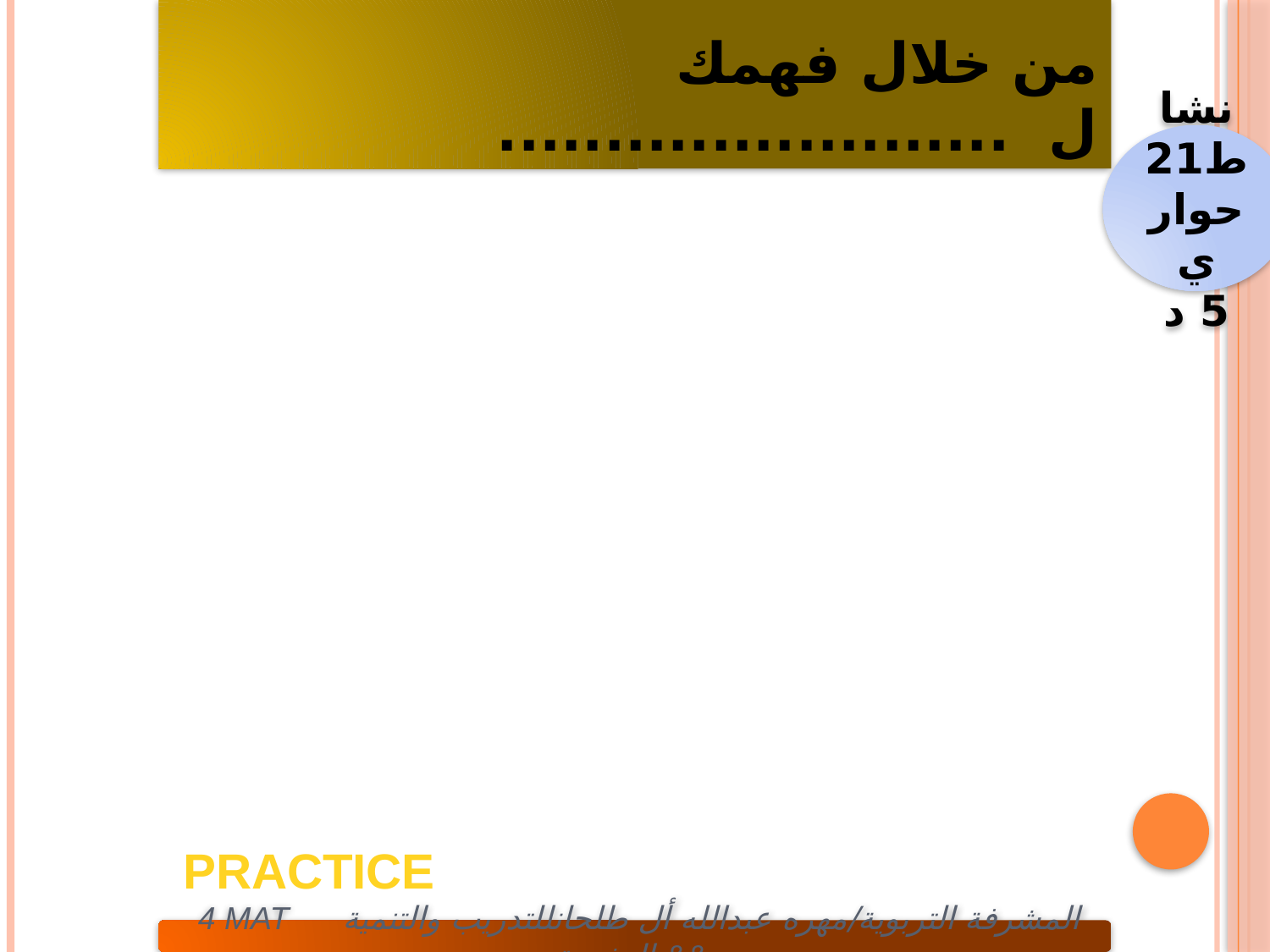

من خلال فهمك ل  ........................
نشاط21 حواري
5 د
practice
 4 MAT      المشرفة التربوية/مهره عبدالله أل طلحانللتدريب والتنمية البشرية &&